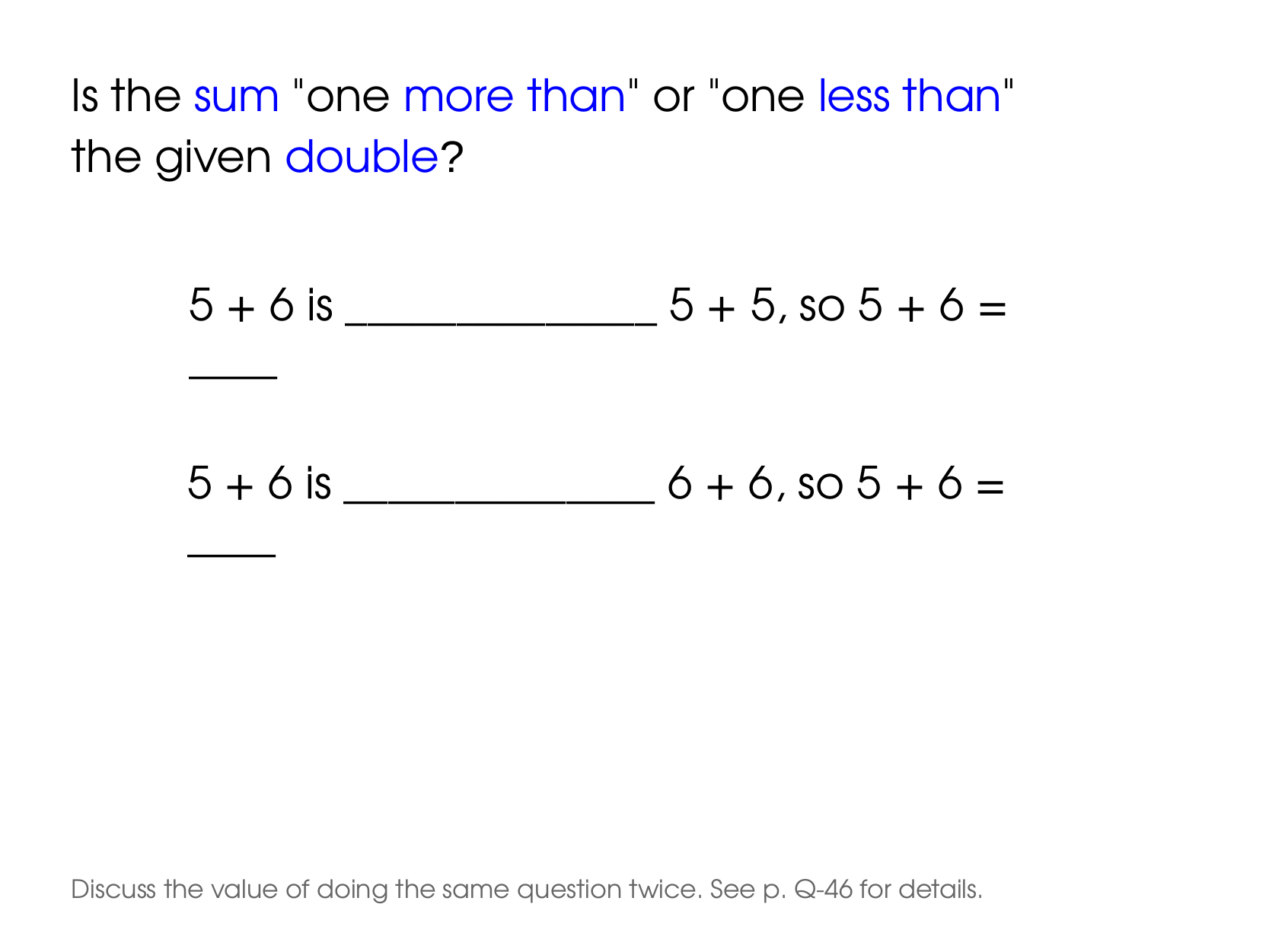

Is the sum "one more than" or "one less than"
the given double?
5 + 6 is ______________ 5 + 5, so 5 + 6 = ____
5 + 6 is ______________ 6 + 6, so 5 + 6 = ____
Discuss the value of doing the same question twice. See p. Q-46 for details.